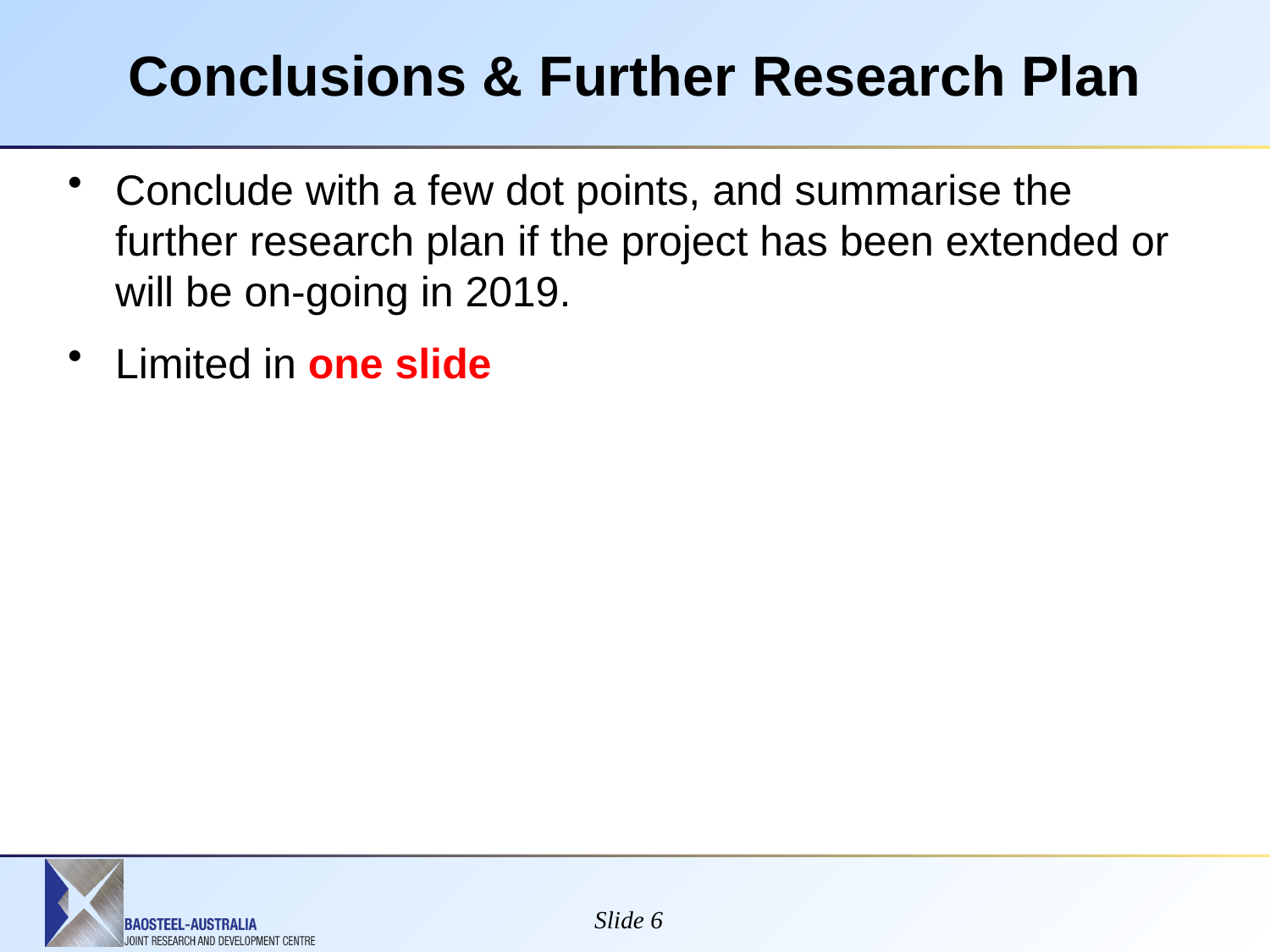

# Conclusions & Further Research Plan
Conclude with a few dot points, and summarise the further research plan if the project has been extended or will be on-going in 2019.
Limited in one slide

Slide 6